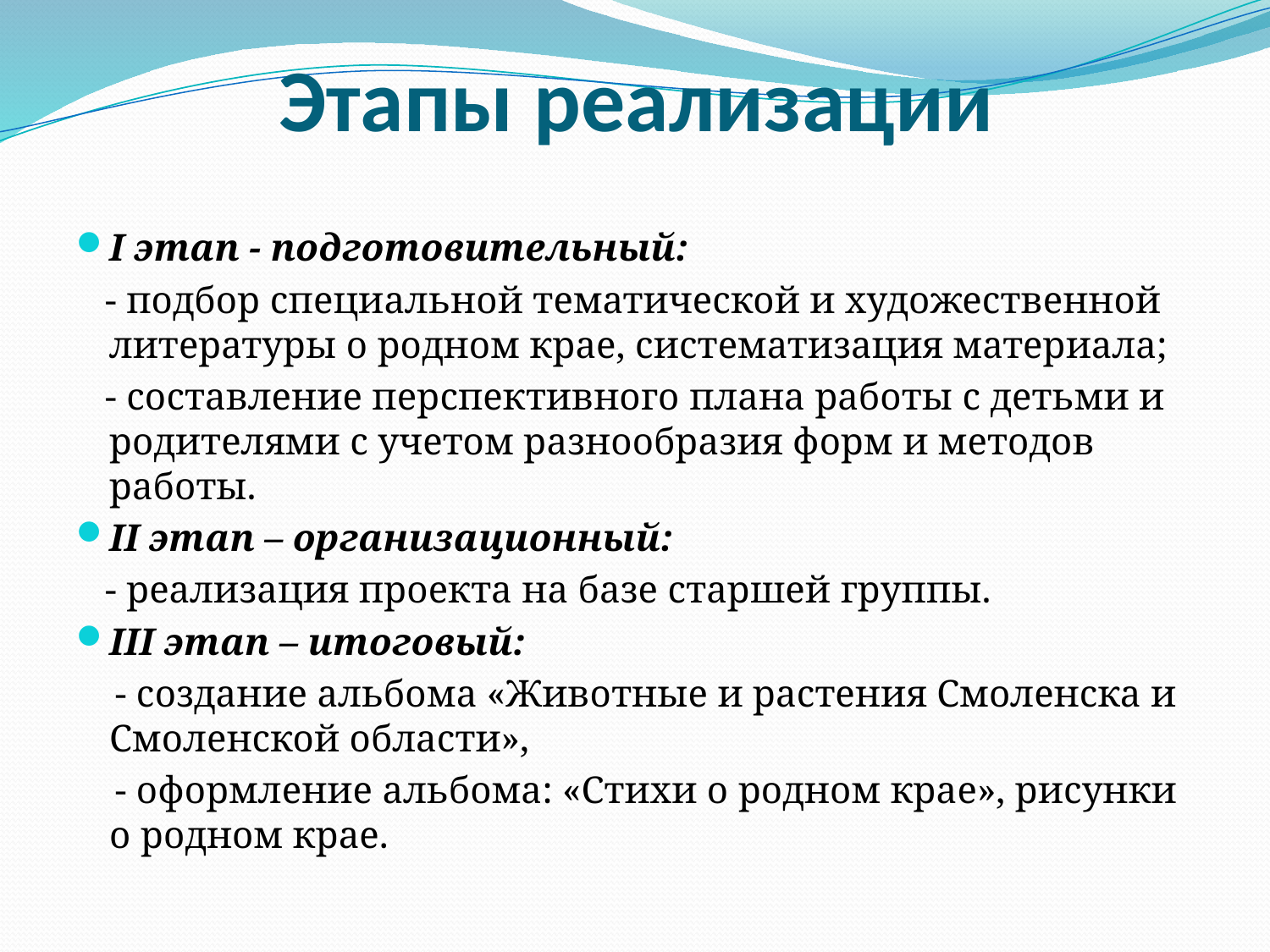

# Этапы реализации

I этап - подготовительный:
   - подбор специальной тематической и художественной литературы о родном крае, систематизация материала;
   - составление перспективного плана работы с детьми и родителями с учетом разнообразия форм и методов работы.
II этап – организационный:
   - реализация проекта на базе старшей группы.
III этап – итоговый:
    - создание альбома «Животные и растения Смоленска и Смоленской области»,
    - оформление альбома: «Стихи о родном крае», рисунки о родном крае.